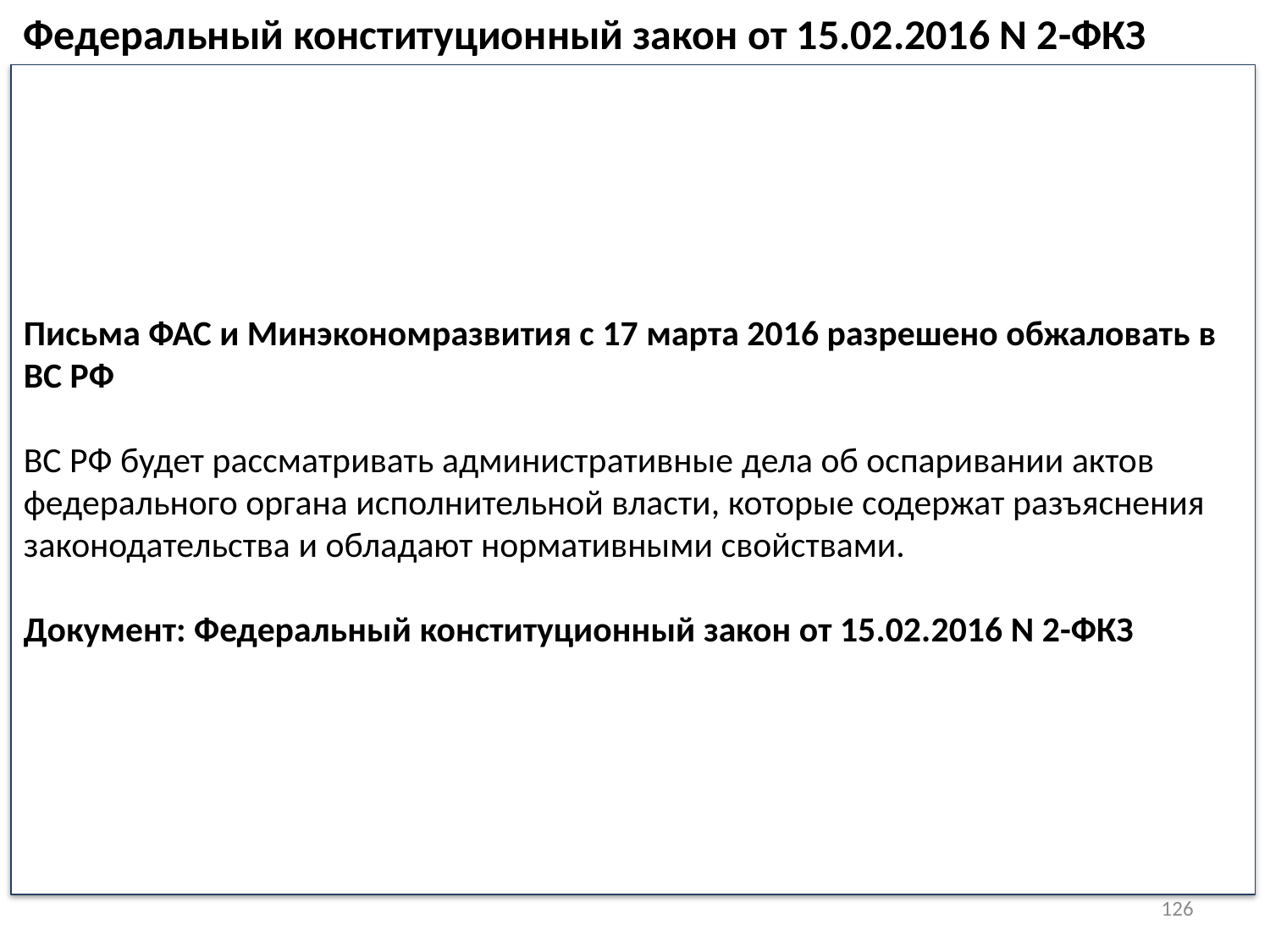

Федеральный конституционный закон от 15.02.2016 N 2-ФКЗ
Письма ФАС и Минэкономразвития с 17 марта 2016 разрешено обжаловать в ВС РФ

ВС РФ будет рассматривать административные дела об оспаривании актов федерального органа исполнительной власти, которые содержат разъяснения законодательства и обладают нормативными свойствами.

Документ: Федеральный конституционный закон от 15.02.2016 N 2-ФКЗ
126